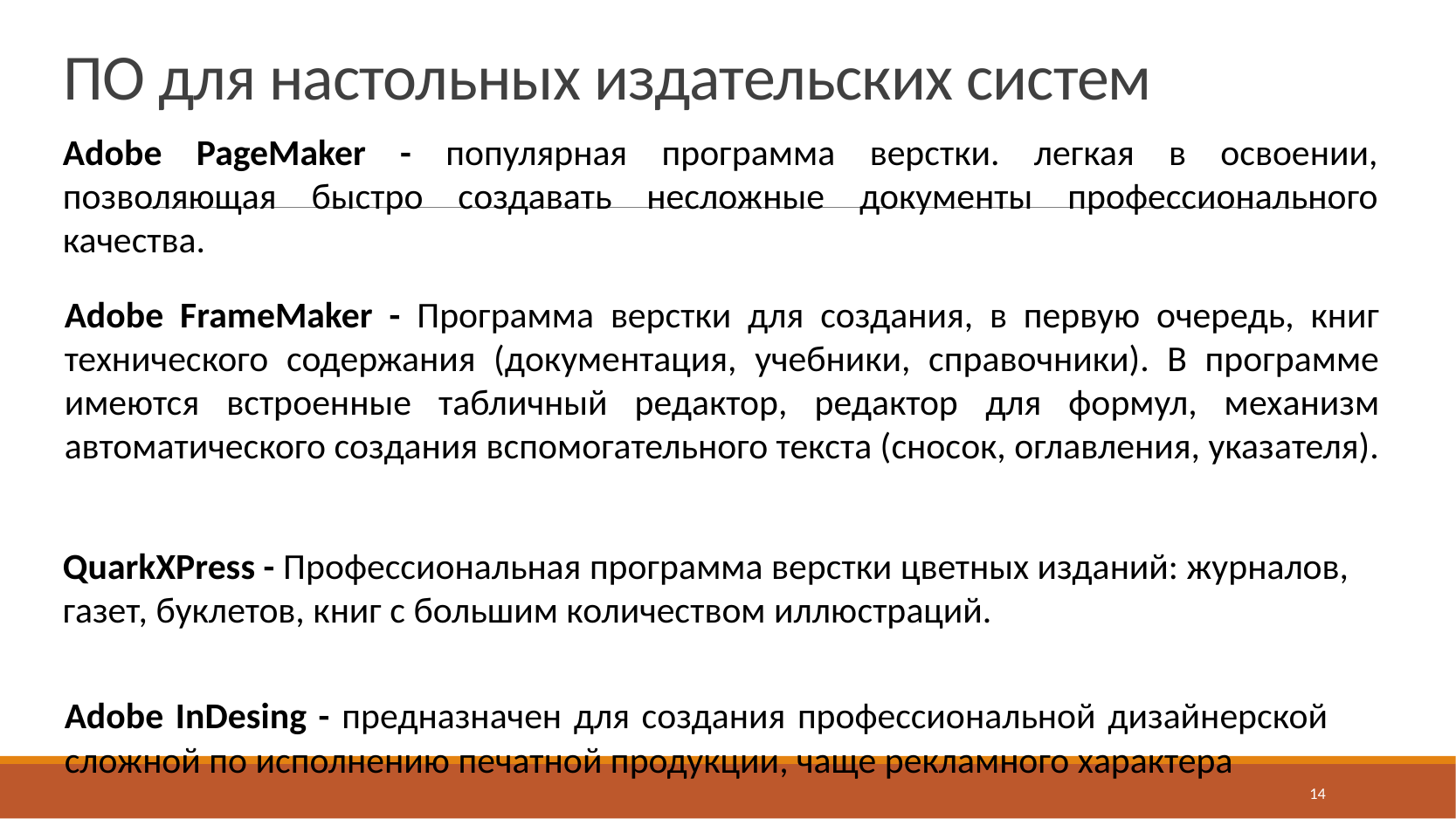

# ПО для настольных издательских систем
Adobe PageMaker - популярная програм­ма верстки. легкая в освоении, позволяющая быстро создавать неслож­ные документы профессионального качества.
Adobe FrameMaker - Программа верстки для создания, в первую очередь, книг технического содержания (документация, учебники, справочники). В программе имеются встроенные табличный редактор, редактор для формул, механизм автоматического создания вспомогательного текста (сносок, оглавления, указателя).
QuarkXPress - Профессиональная программа верстки цветных изданий: журналов, газет, буклетов, книг с большим количеством иллюстраций.
Adobe InDesing - предназначен для создания профессиональной дизайнерской сложной по исполнению печатной продукции, чаще рекламного характера

14